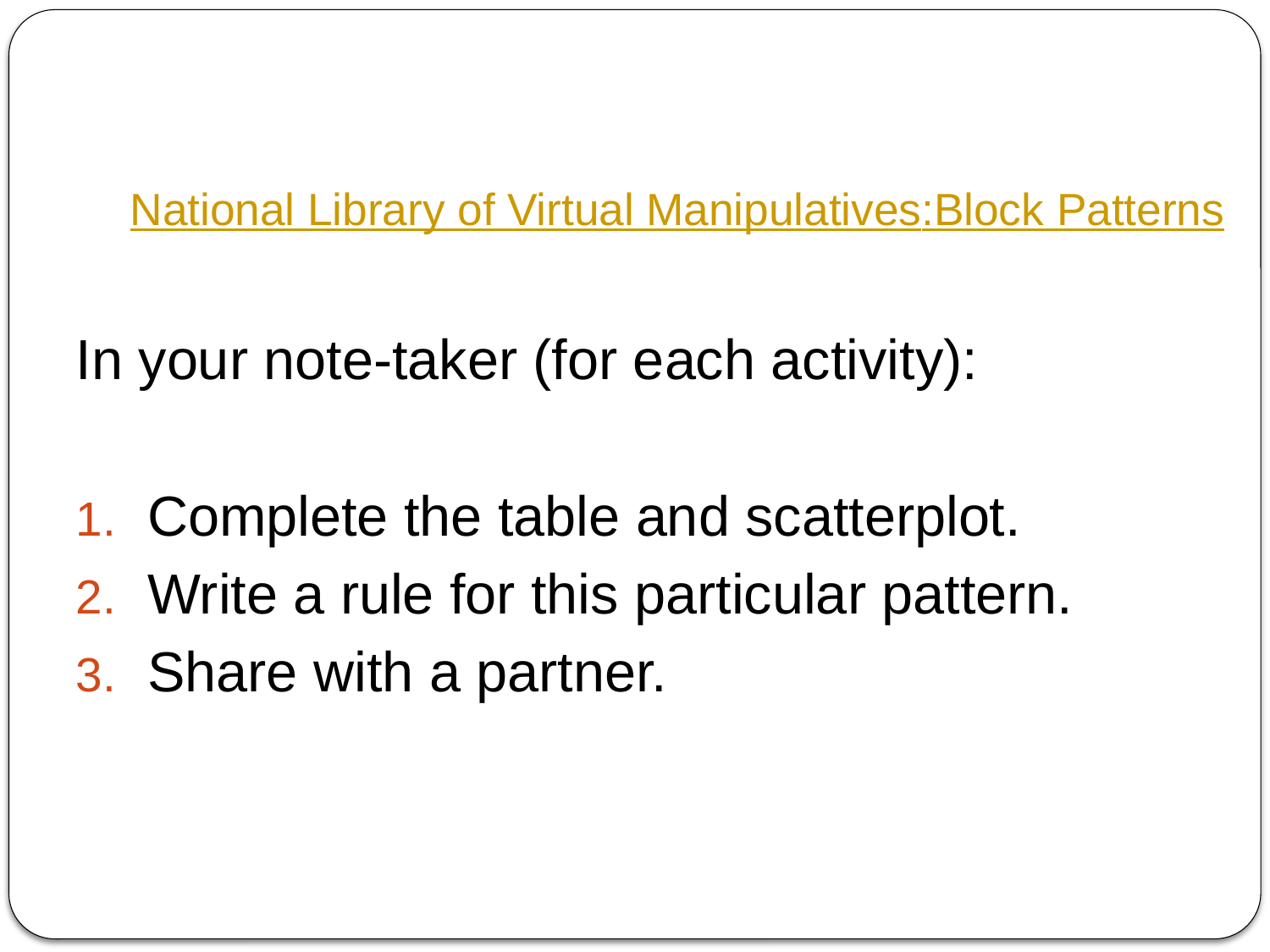

# National Library of Virtual Manipulatives: Block Patterns
In your note-taker (for each activity):

Complete the table and scatterplot.
Write a rule for this particular pattern.
Share with a partner.